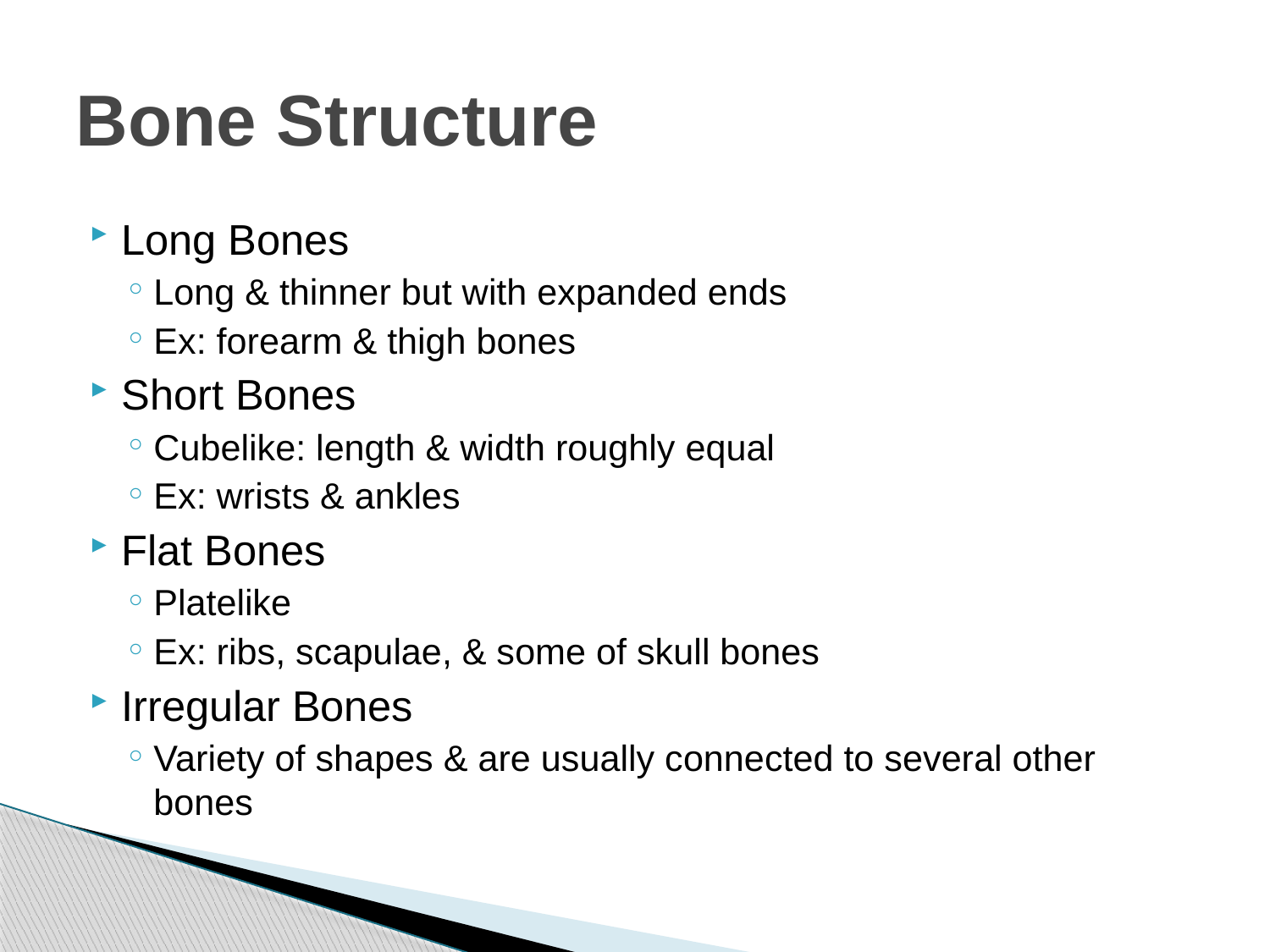

# Bone Structure
Long Bones
Long & thinner but with expanded ends
Ex: forearm & thigh bones
Short Bones
Cubelike: length & width roughly equal
Ex: wrists & ankles
Flat Bones
Platelike
Ex: ribs, scapulae, & some of skull bones
Irregular Bones
Variety of shapes & are usually connected to several other bones